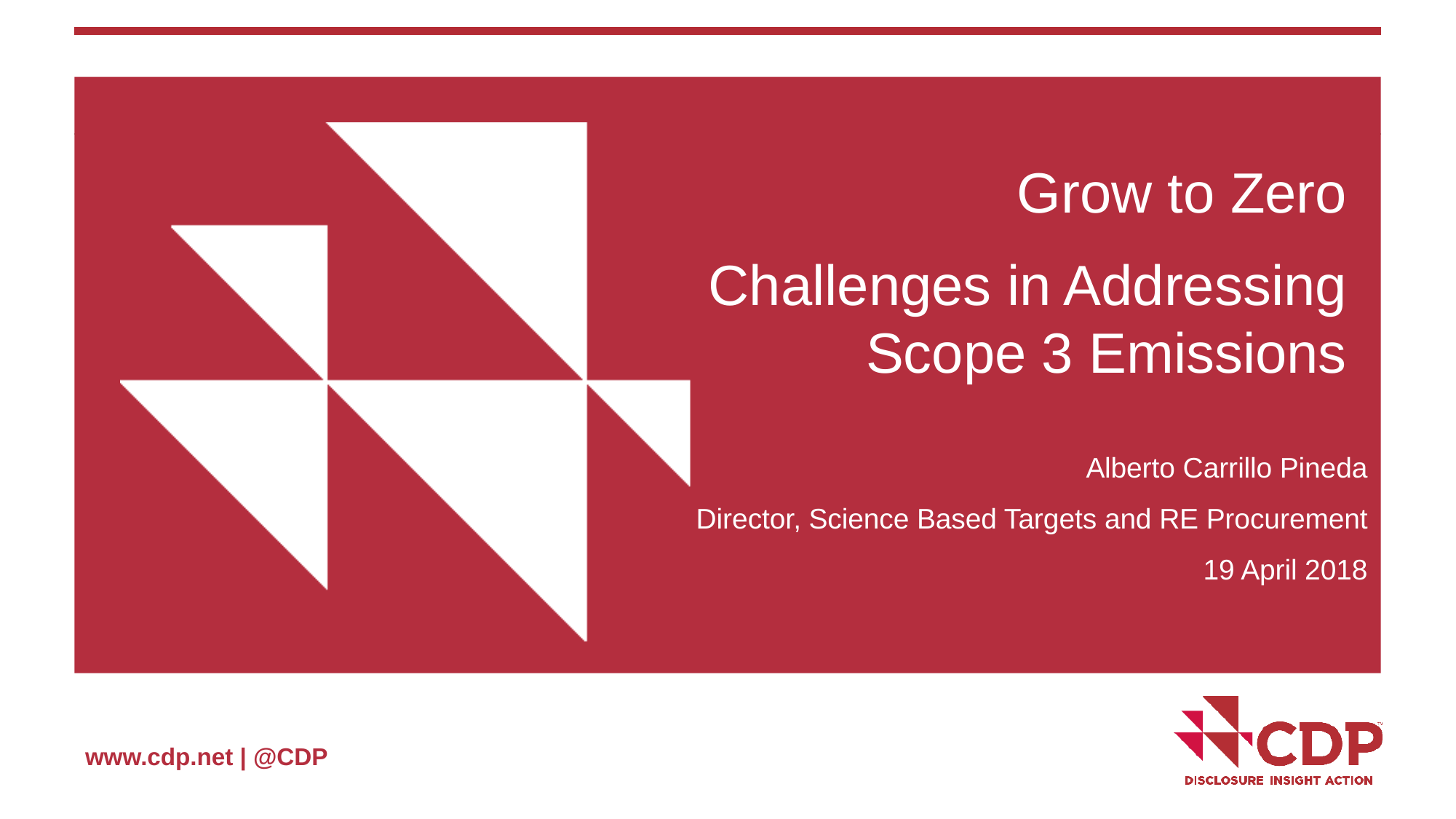

Grow to Zero
Challenges in Addressing Scope 3 Emissions

Alberto Carrillo Pineda
Director, Science Based Targets and RE Procurement
19 April 2018